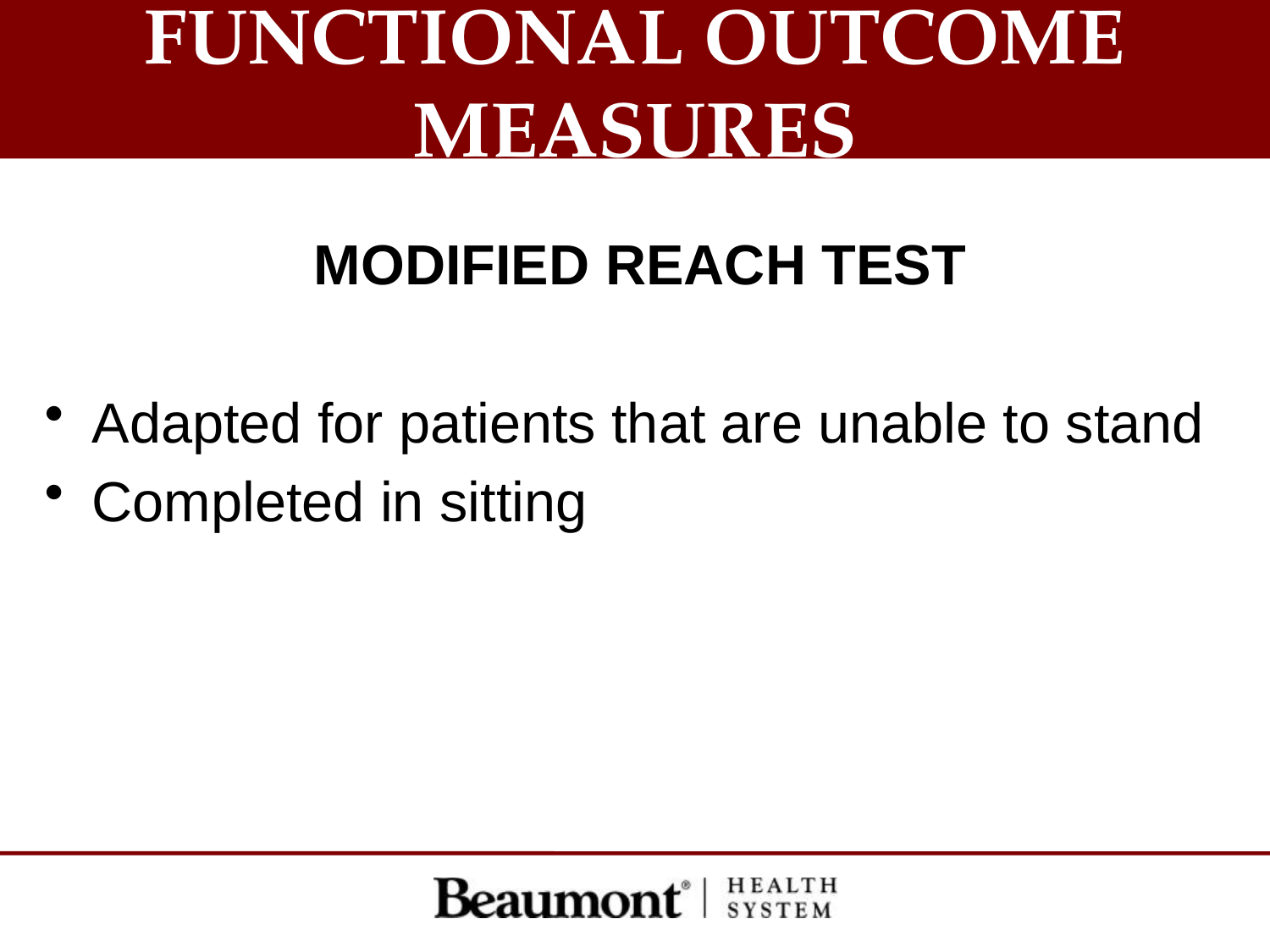

# FUNCTIONAL OUTCOME MEASURES
MODIFIED REACH TEST

Adapted for patients that are unable to stand
Completed in sitting